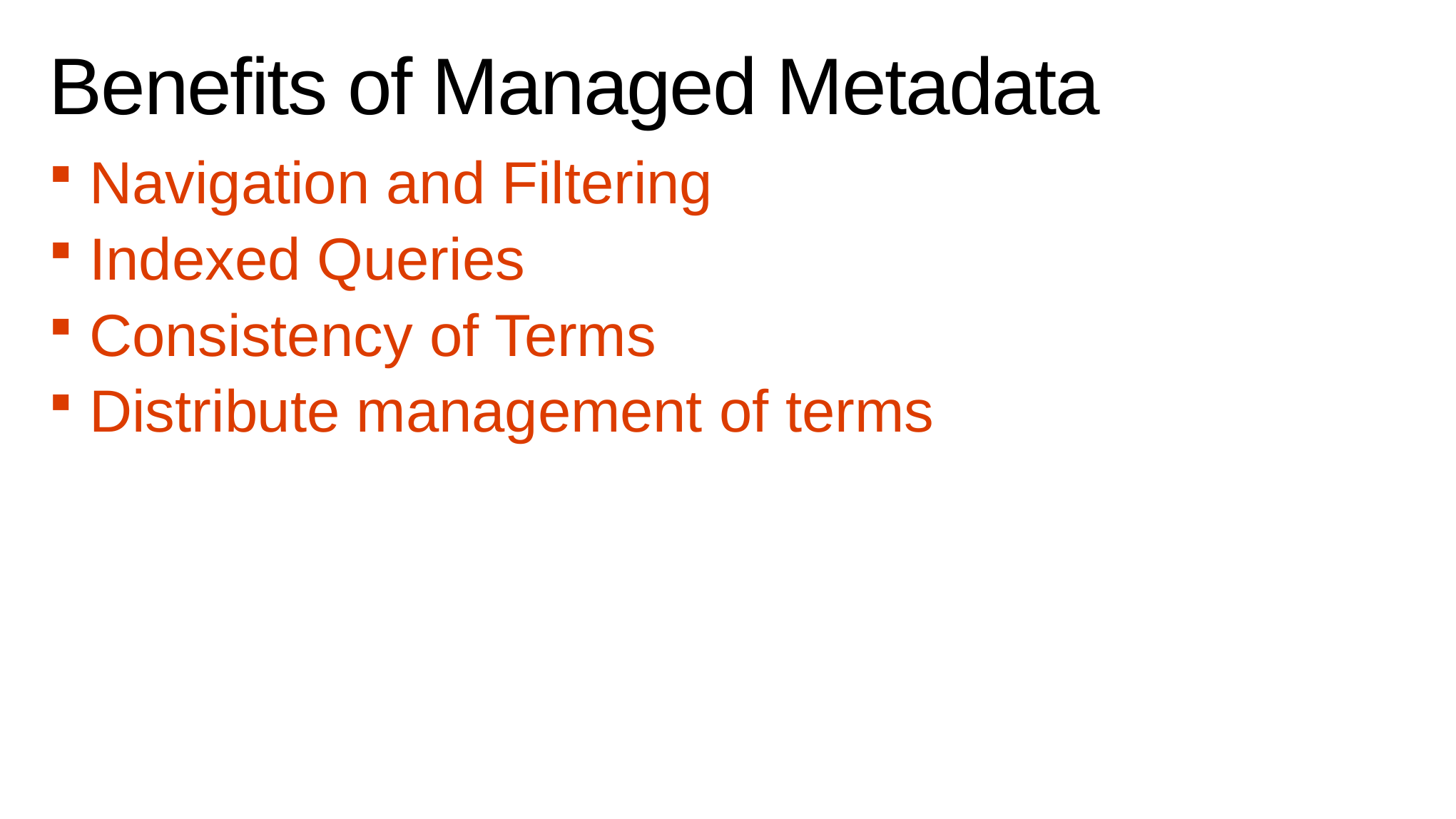

# Benefits of Managed Metadata
Navigation and Filtering
Indexed Queries
Consistency of Terms
Distribute management of terms